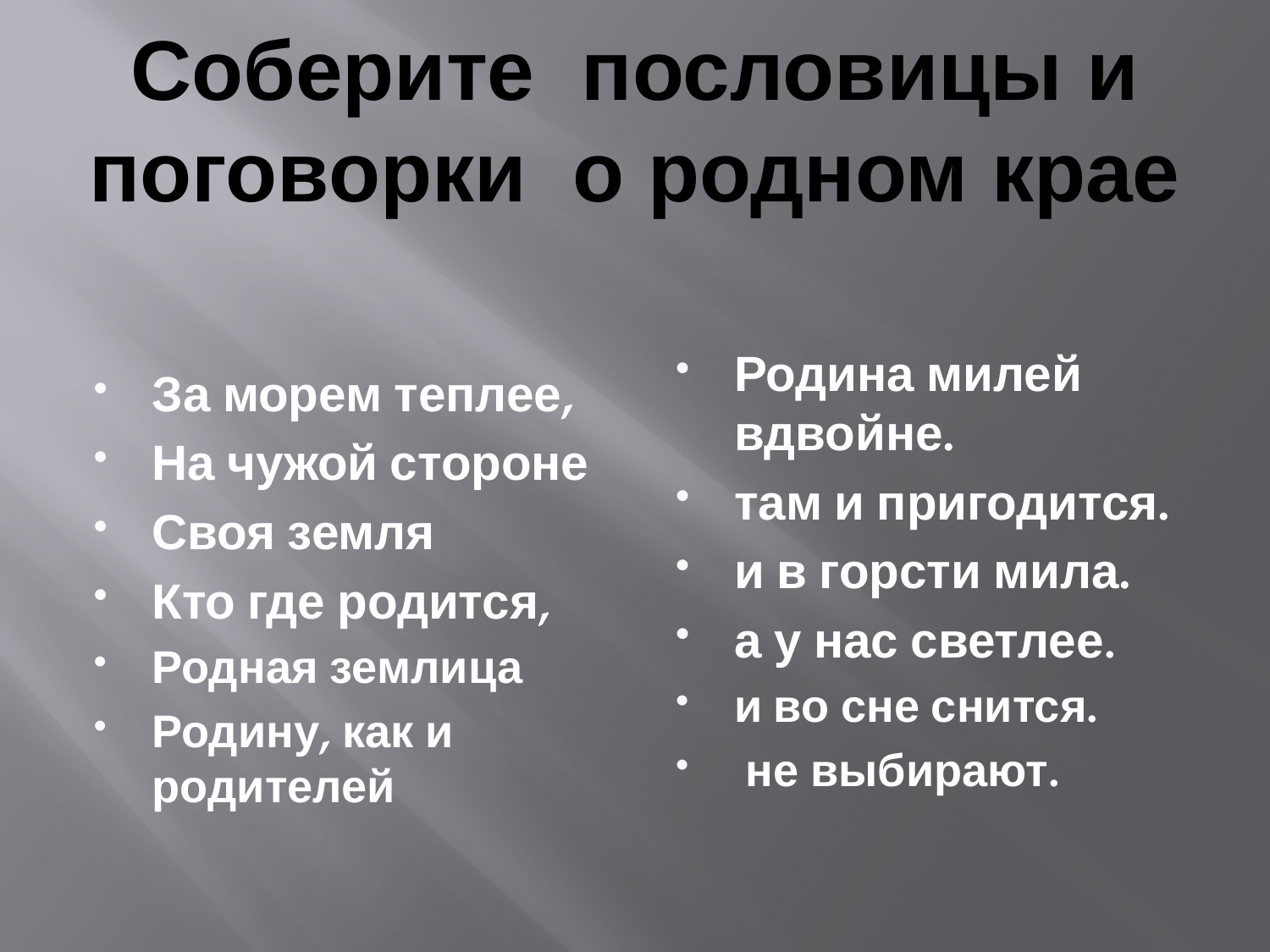

# Соберите  пословицы и поговорки  о родном крае
Родина милей вдвойне.
там и пригодится.
и в горсти мила.
а у нас светлее.
и во сне снится.
 не выбирают.
За морем теплее,
На чужой стороне
Своя земля
Кто где родится,
Родная землица
Родину, как и родителей